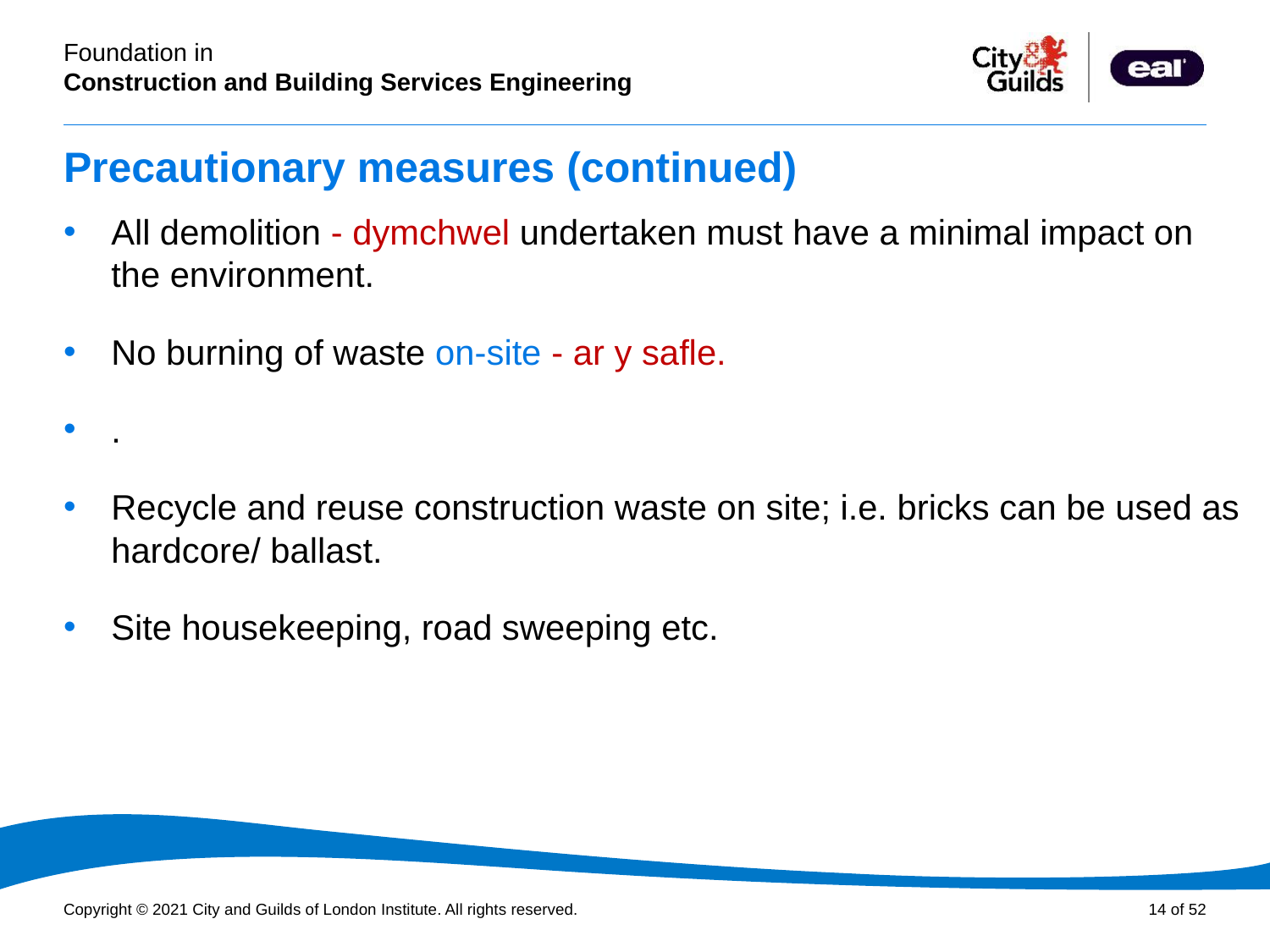

# Precautionary measures (continued)
All demolition - dymchwel undertaken must have a minimal impact on the environment.
No burning of waste on-site - ar y safle.
.
Recycle and reuse construction waste on site; i.e. bricks can be used as hardcore/ ballast.
Site housekeeping, road sweeping etc.